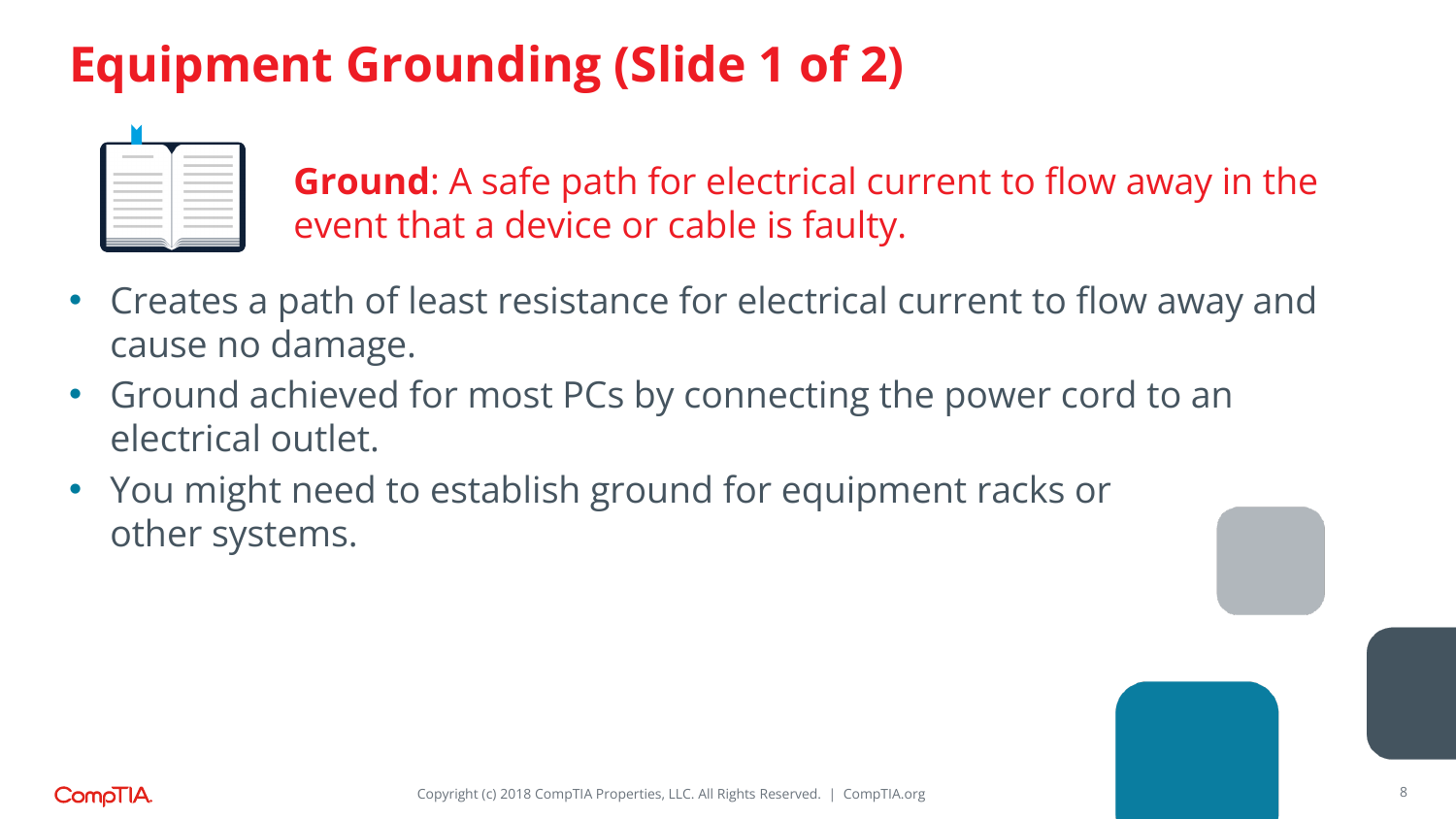

# Equipment Grounding (Slide 1 of 2)
Ground: A safe path for electrical current to flow away in the event that a device or cable is faulty.
Creates a path of least resistance for electrical current to flow away and cause no damage.
Ground achieved for most PCs by connecting the power cord to an electrical outlet.
You might need to establish ground for equipment racks or
other systems.

8